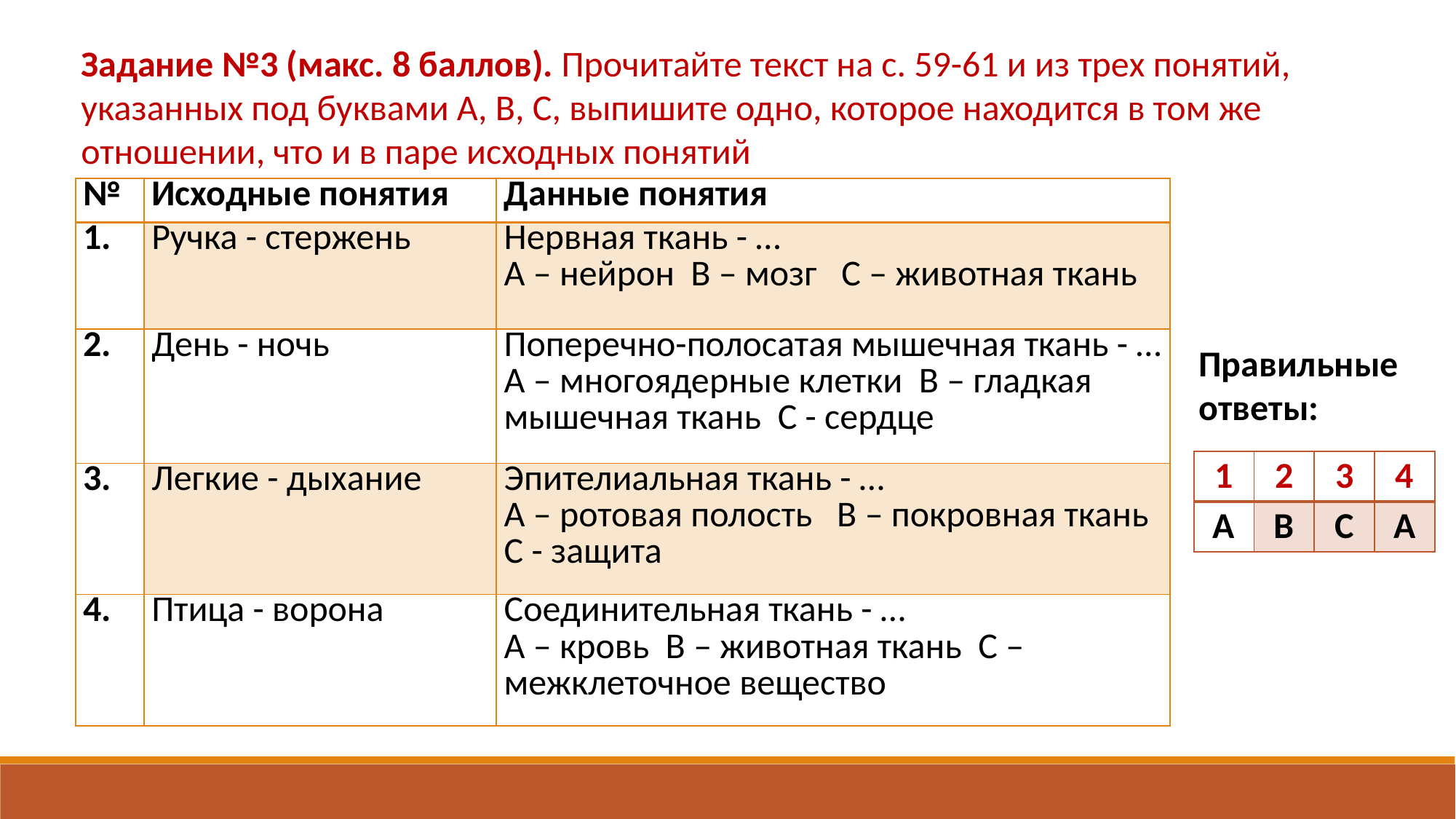

Задание №3 (макс. 8 баллов). Прочитайте текст на с. 59-61 и из трех понятий, указанных под буквами А, В, С, выпишите одно, которое находится в том же отношении, что и в паре исходных понятий
| № | Исходные понятия | Данные понятия |
| --- | --- | --- |
| 1. | Ручка - стержень | Нервная ткань - … А – нейрон В – мозг С – животная ткань |
| 2. | День - ночь | Поперечно-полосатая мышечная ткань - … А – многоядерные клетки В – гладкая мышечная ткань С - сердце |
| 3. | Легкие - дыхание | Эпителиальная ткань - … А – ротовая полость В – покровная ткань С - защита |
| 4. | Птица - ворона | Соединительная ткань - … А – кровь В – животная ткань С – межклеточное вещество |
Правильные ответы:
| 1 | 2 | 3 | 4 |
| --- | --- | --- | --- |
| А | В | С | А |